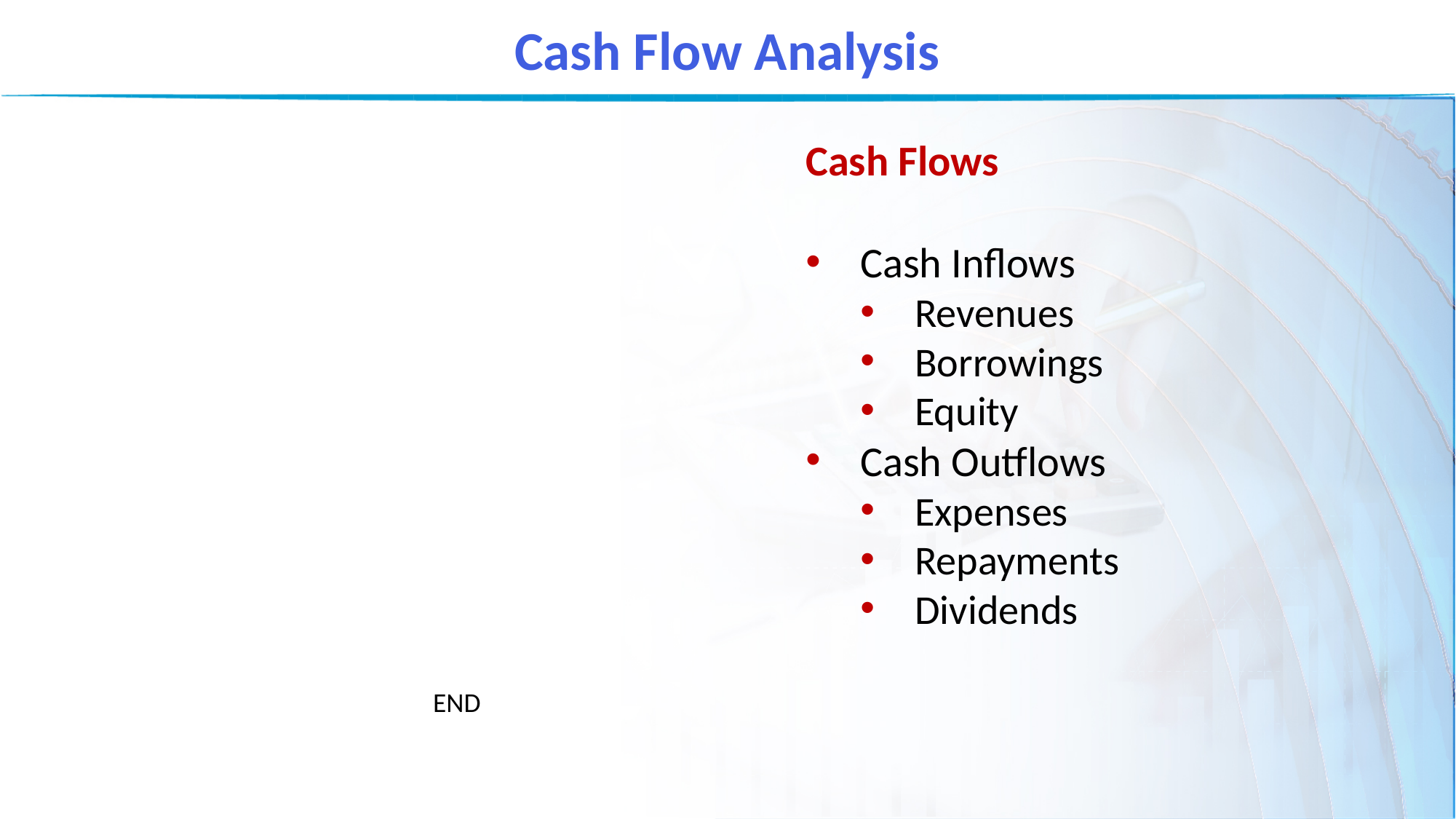

Cash Flow Analysis
Cash Flows

Cash Inflows
Revenues
Borrowings
Equity
Cash Outflows
Expenses
Repayments
Dividends
END